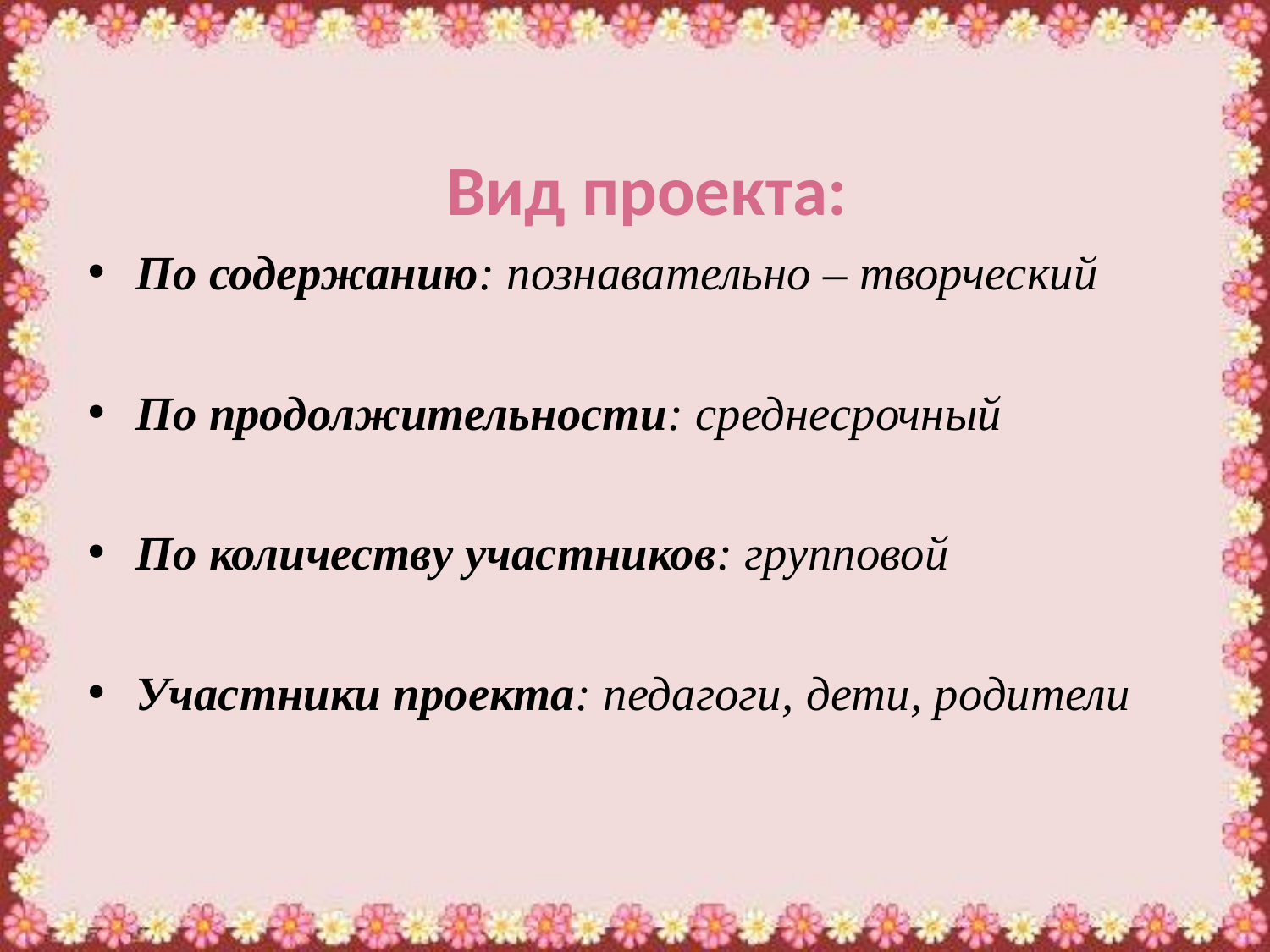

#
Вид проекта:
По содержанию: познавательно – творческий

По продолжительности: среднесрочный

По количеству участников: групповой

Участники проекта: педагоги, дети, родители